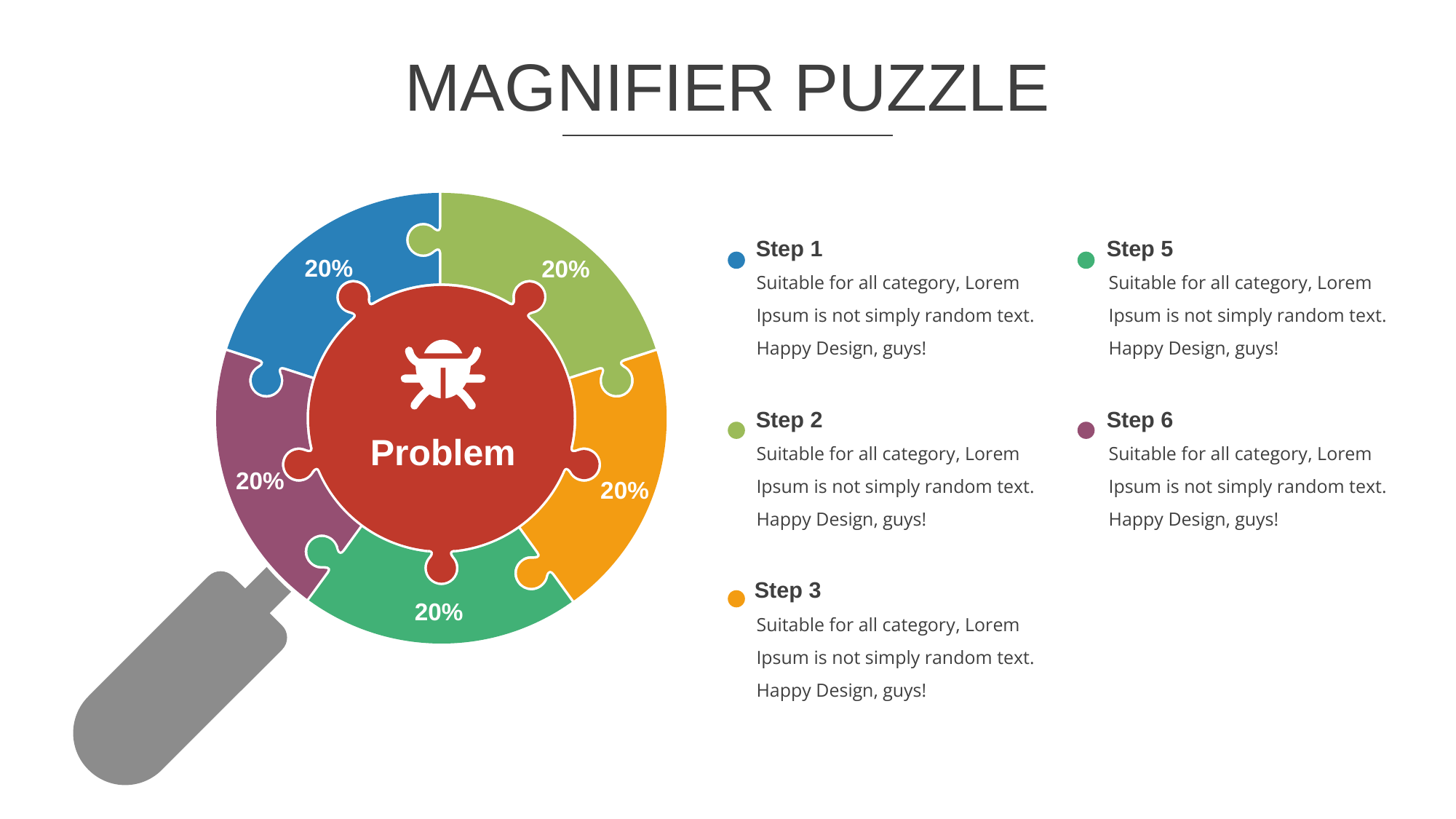

# MAGNIFIER PUZZLE

Step 1
Step 5
20%
20%

Suitable for all category, Lorem Ipsum is not simply random text.
Happy Design, guys!
Suitable for all category, Lorem Ipsum is not simply random text.
Happy Design, guys!

Step 2
Step 6

Problem
Suitable for all category, Lorem Ipsum is not simply random text.
Happy Design, guys!
Suitable for all category, Lorem Ipsum is not simply random text.
Happy Design, guys!
20%
20%

Step 3

20%
Suitable for all category, Lorem Ipsum is not simply random text.
Happy Design, guys!